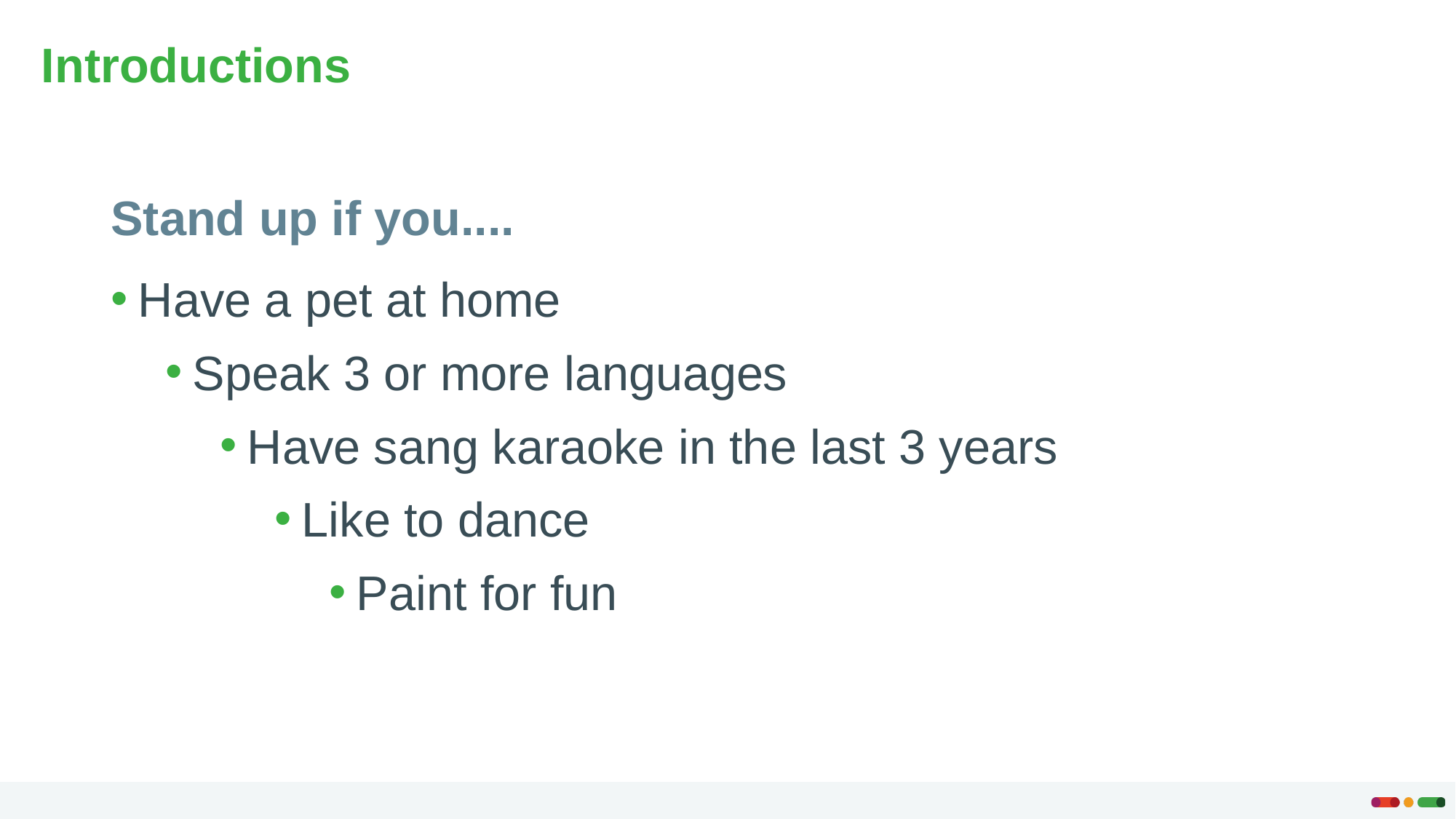

# Introductions
Stand up if you....
Have a pet at home
Speak 3 or more languages
Have sang karaoke in the last 3 years
Like to dance
Paint for fun